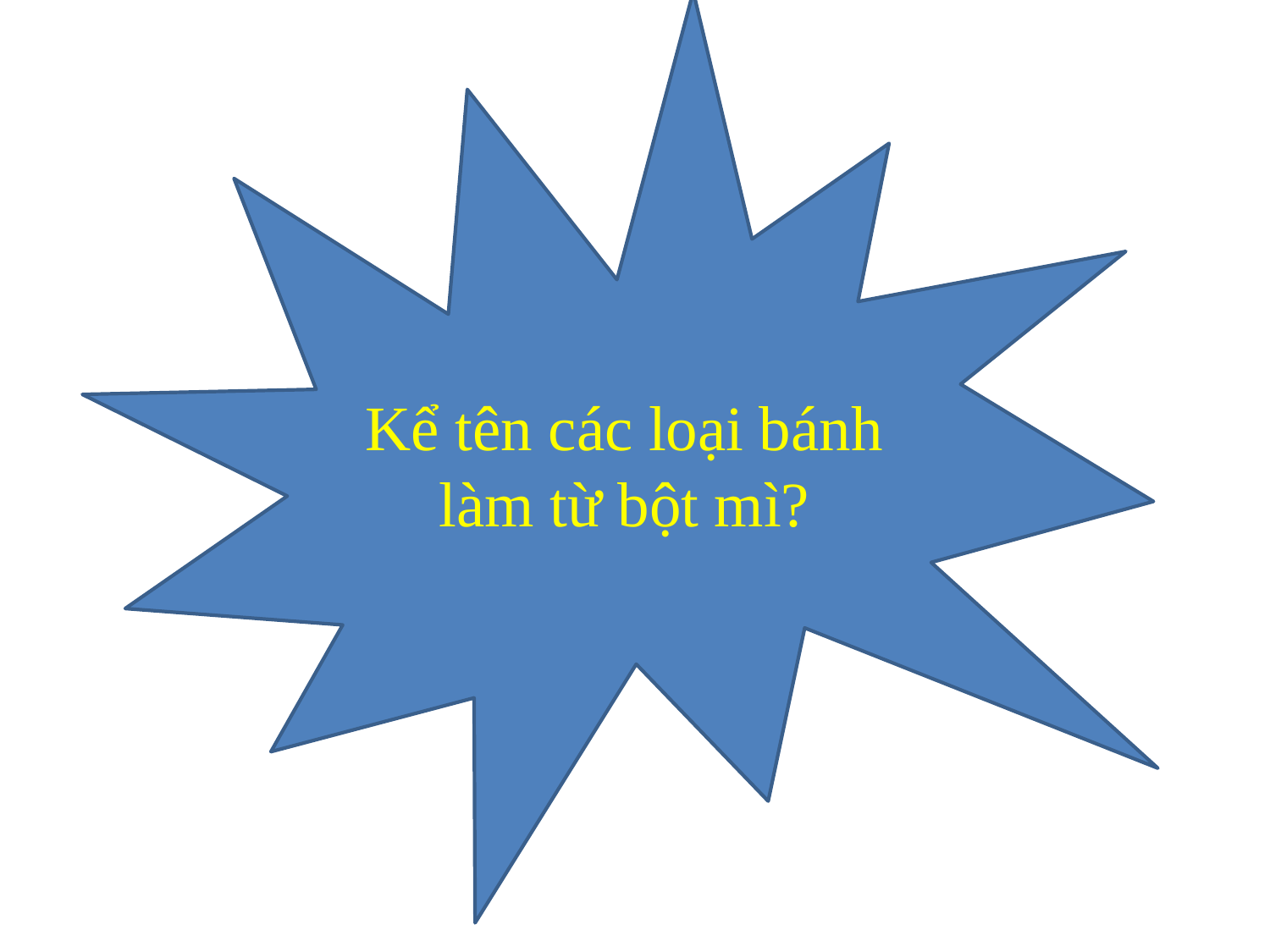

Kể tên các loại bánh làm từ bột mì?